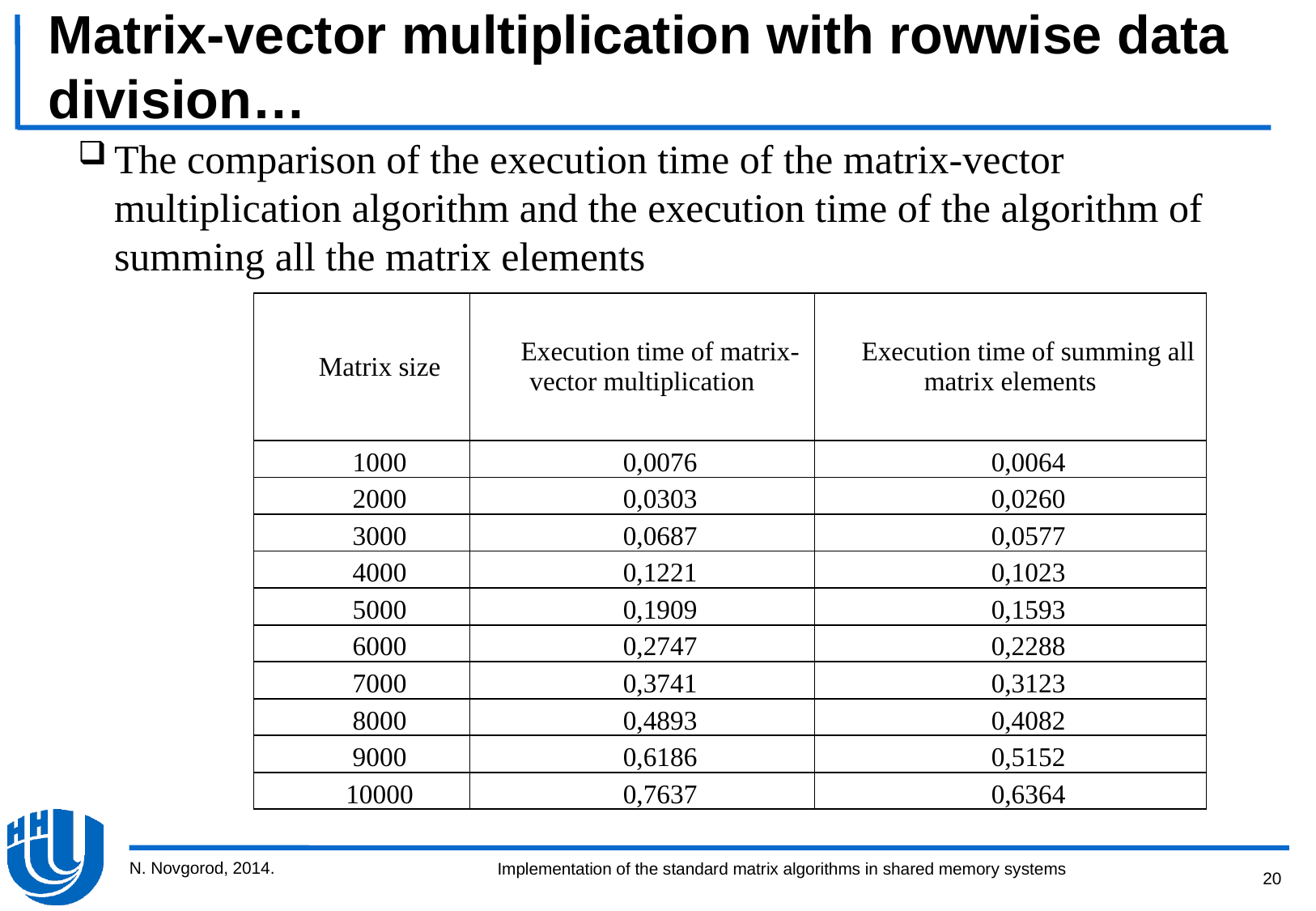

# Matrix-vector multiplication with rowwise data division…
The comparison of the execution time of the matrix-vector multiplication algorithm and the execution time of the algorithm of summing all the matrix elements
| Matrix size | Execution time of matrix-vector multiplication | Execution time of summing all matrix elements |
| --- | --- | --- |
| 1000 | 0,0076 | 0,0064 |
| 2000 | 0,0303 | 0,0260 |
| 3000 | 0,0687 | 0,0577 |
| 4000 | 0,1221 | 0,1023 |
| 5000 | 0,1909 | 0,1593 |
| 6000 | 0,2747 | 0,2288 |
| 7000 | 0,3741 | 0,3123 |
| 8000 | 0,4893 | 0,4082 |
| 9000 | 0,6186 | 0,5152 |
| 10000 | 0,7637 | 0,6364 |
N. Novgorod, 2014.
20
Implementation of the standard matrix algorithms in shared memory systems